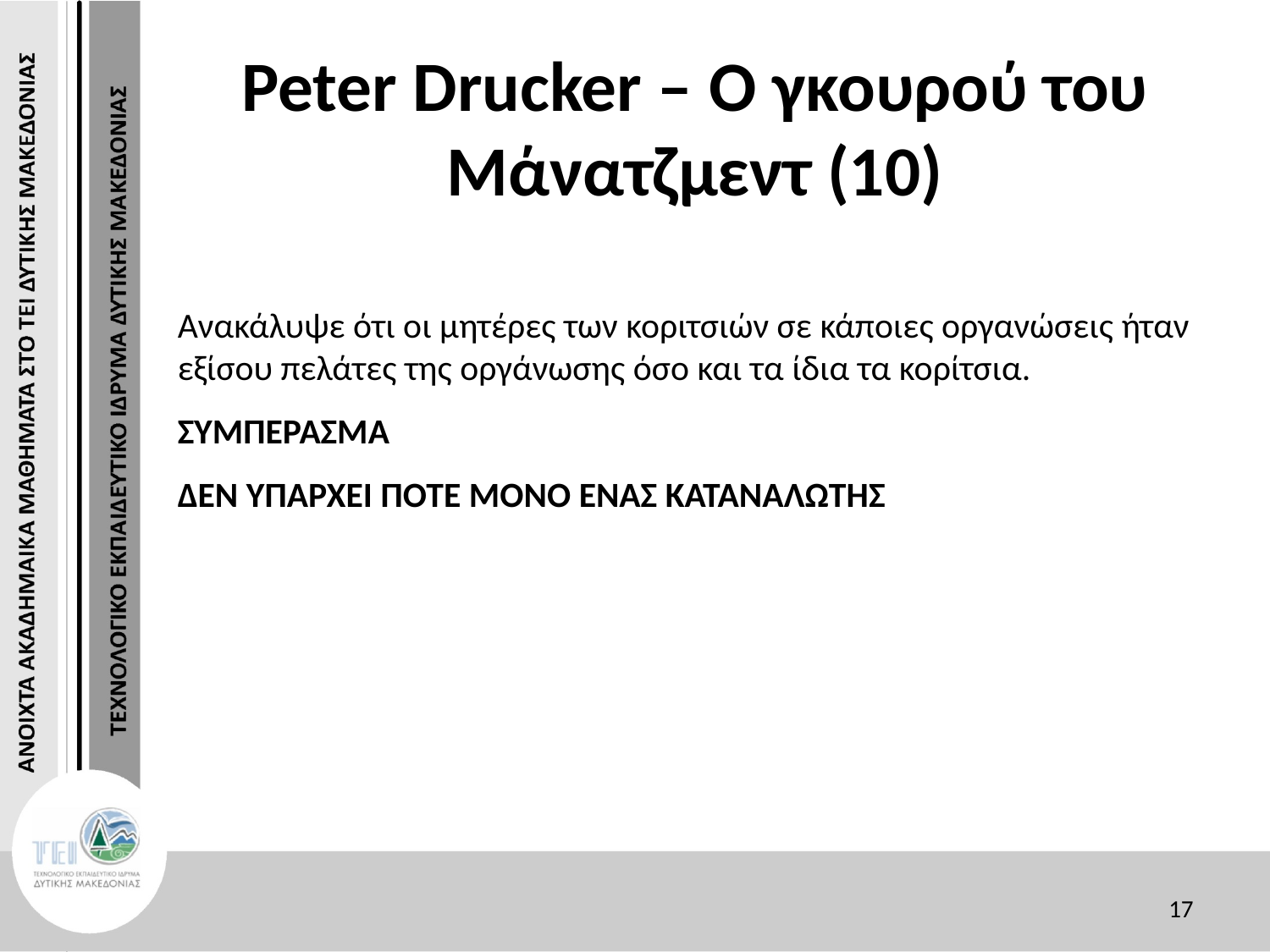

# Peter Drucker – Ο γκουρού του Μάνατζμεντ (10)
Ανακάλυψε ότι οι μητέρες των κοριτσιών σε κάποιες οργανώσεις ήταν εξίσου πελάτες της οργάνωσης όσο και τα ίδια τα κορίτσια.
ΣΥΜΠΕΡΑΣΜΑ
ΔΕΝ ΥΠΑΡΧΕΙ ΠΟΤΕ ΜΟΝΟ ΕΝΑΣ ΚΑΤΑΝΑΛΩΤΗΣ
17